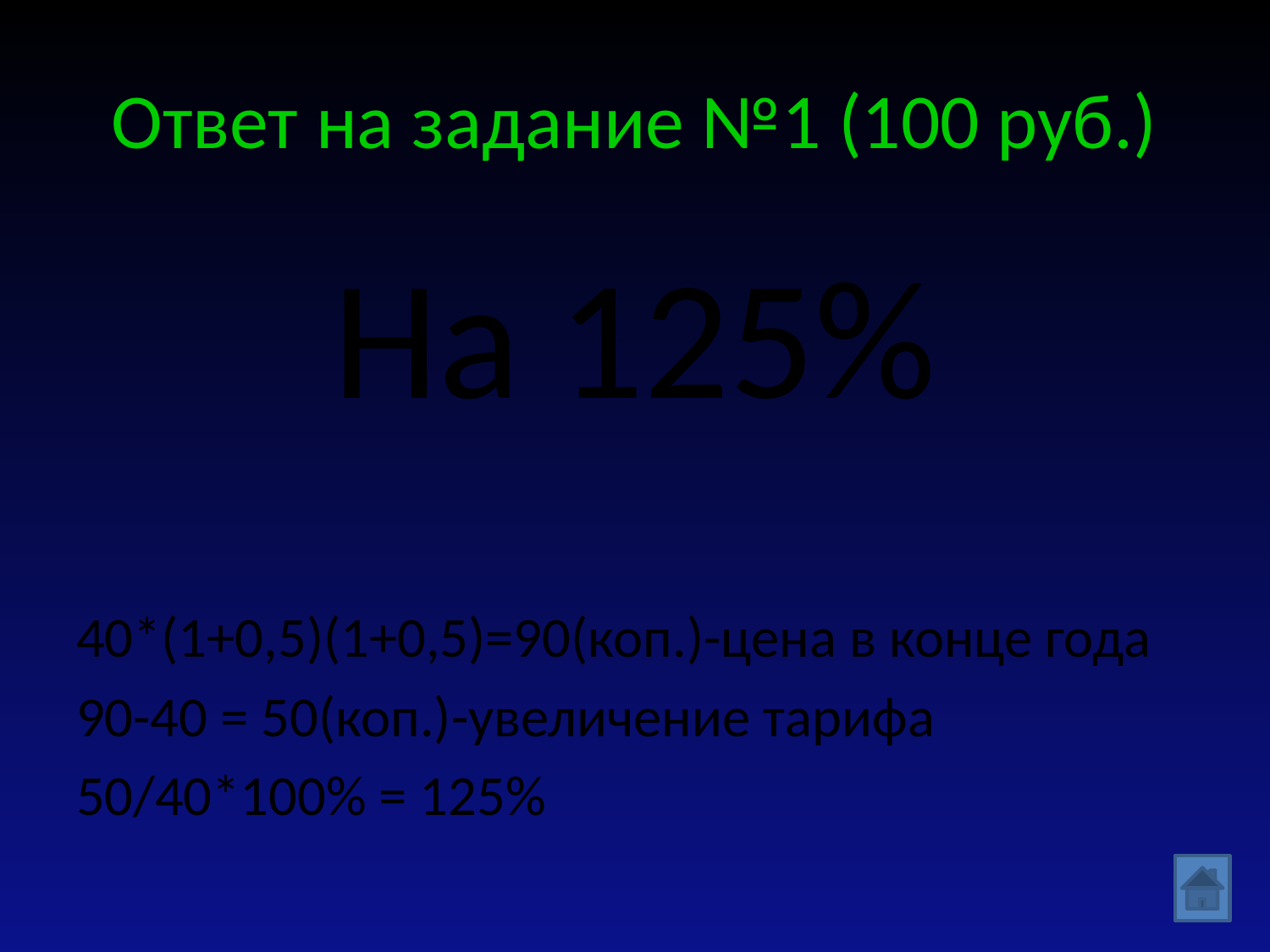

# Ответ на задание №1 (100 руб.)
На 125%

40*(1+0,5)(1+0,5)=90(коп.)-цена в конце года
90-40 = 50(коп.)-увеличение тарифа
50/40*100% = 125%